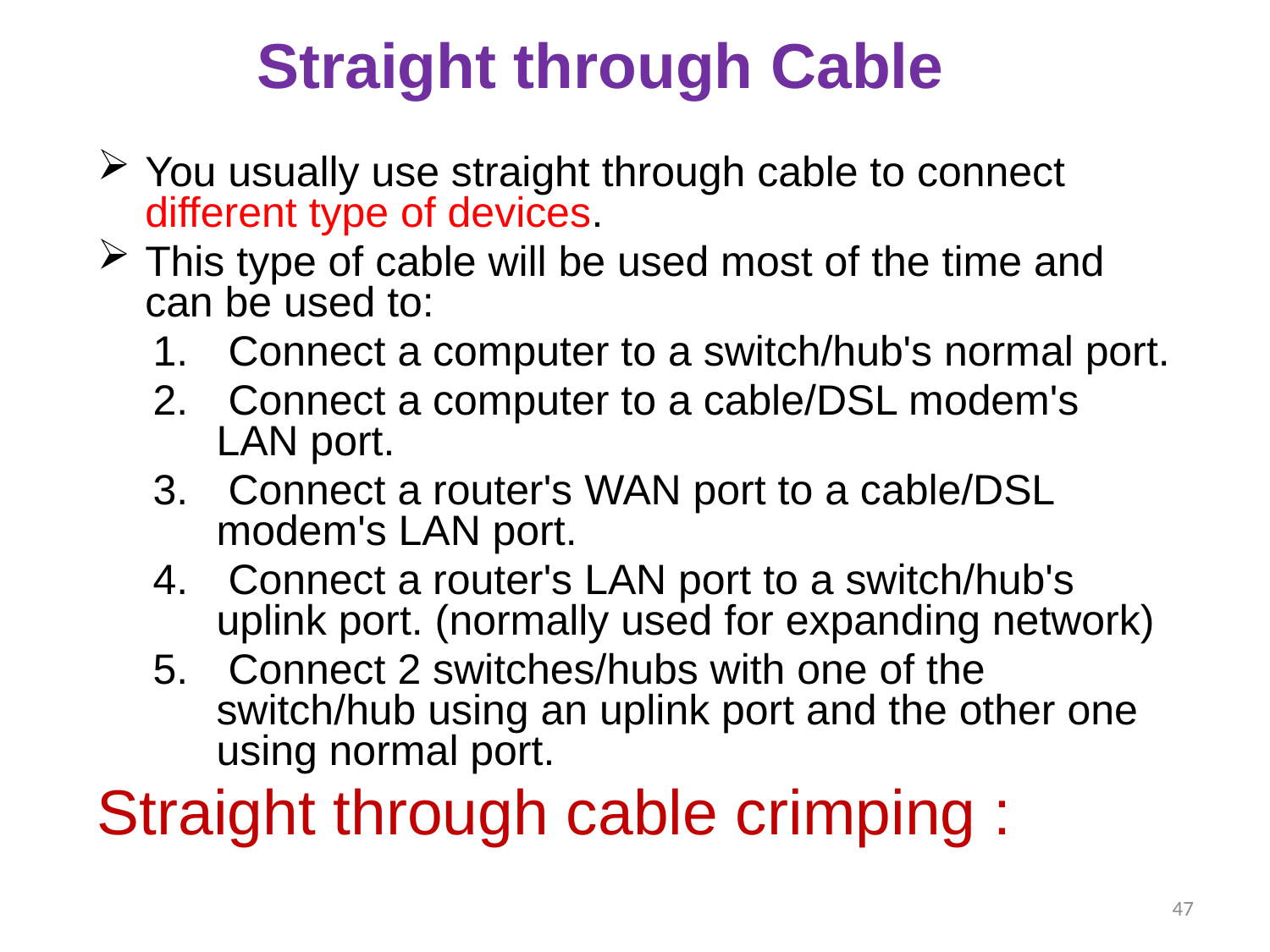

# Straight through Cable
You usually use straight through cable to connect different type of devices.
This type of cable will be used most of the time and can be used to:
 Connect a computer to a switch/hub's normal port.
 Connect a computer to a cable/DSL modem's LAN port.
 Connect a router's WAN port to a cable/DSL modem's LAN port.
 Connect a router's LAN port to a switch/hub's uplink port. (normally used for expanding network)
 Connect 2 switches/hubs with one of the switch/hub using an uplink port and the other one using normal port.
Straight through cable crimping : Both side (side A and side B) of cable have wire arrangement with same color.
47